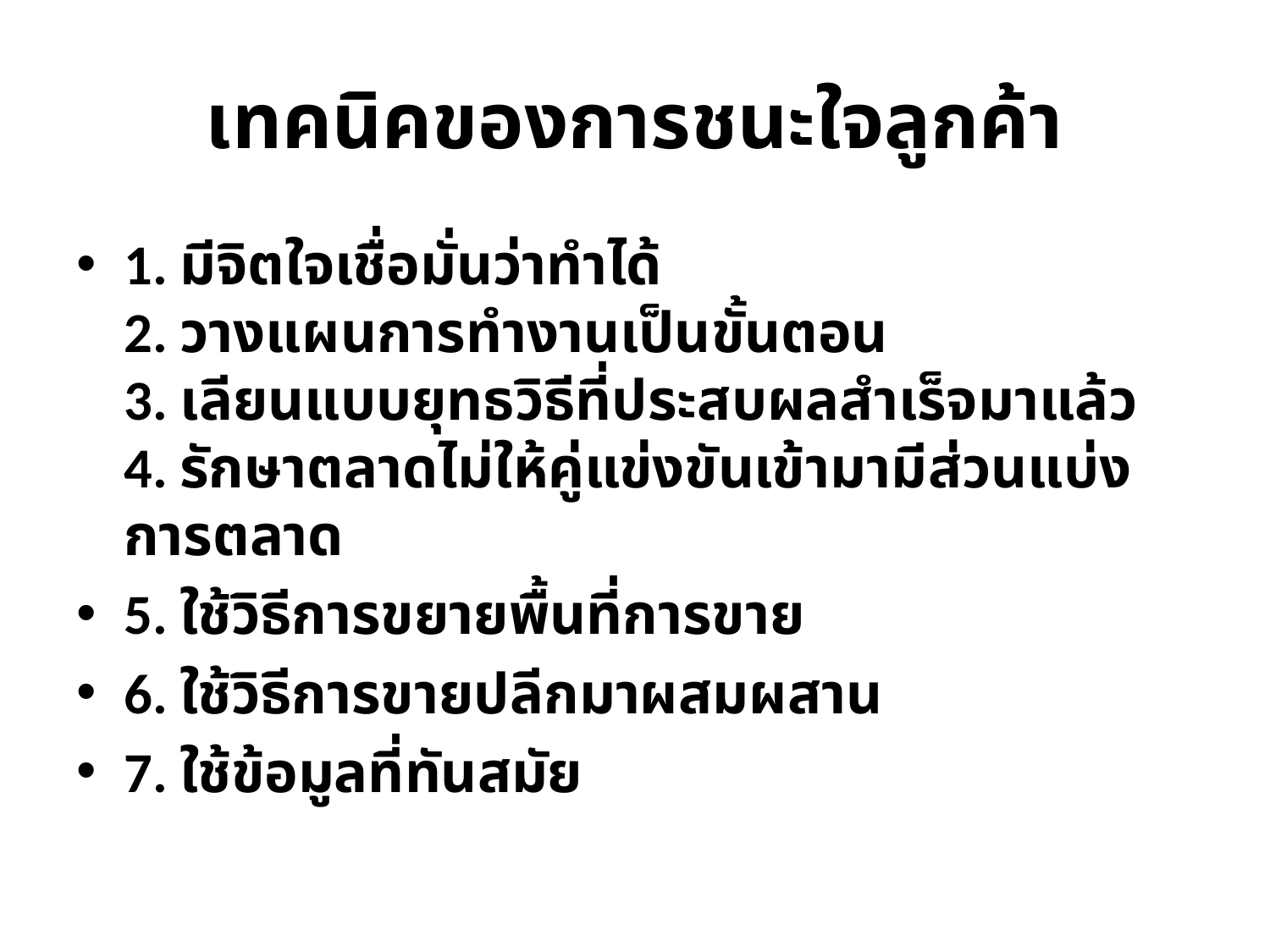

# เทคนิคของการชนะใจลูกค้า
1. มีจิตใจเชื่อมั่นว่าทำได้
2. วางแผนการทำงานเป็นขั้นตอน
3. เลียนแบบยุทธวิธีที่ประสบผลสำเร็จมาแล้ว
4. รักษาตลาดไม่ให้คู่แข่งขันเข้ามามีส่วนแบ่งการตลาด
5. ใช้วิธีการขยายพื้นที่การขาย
6. ใช้วิธีการขายปลีกมาผสมผสาน
7. ใช้ข้อมูลที่ทันสมัย